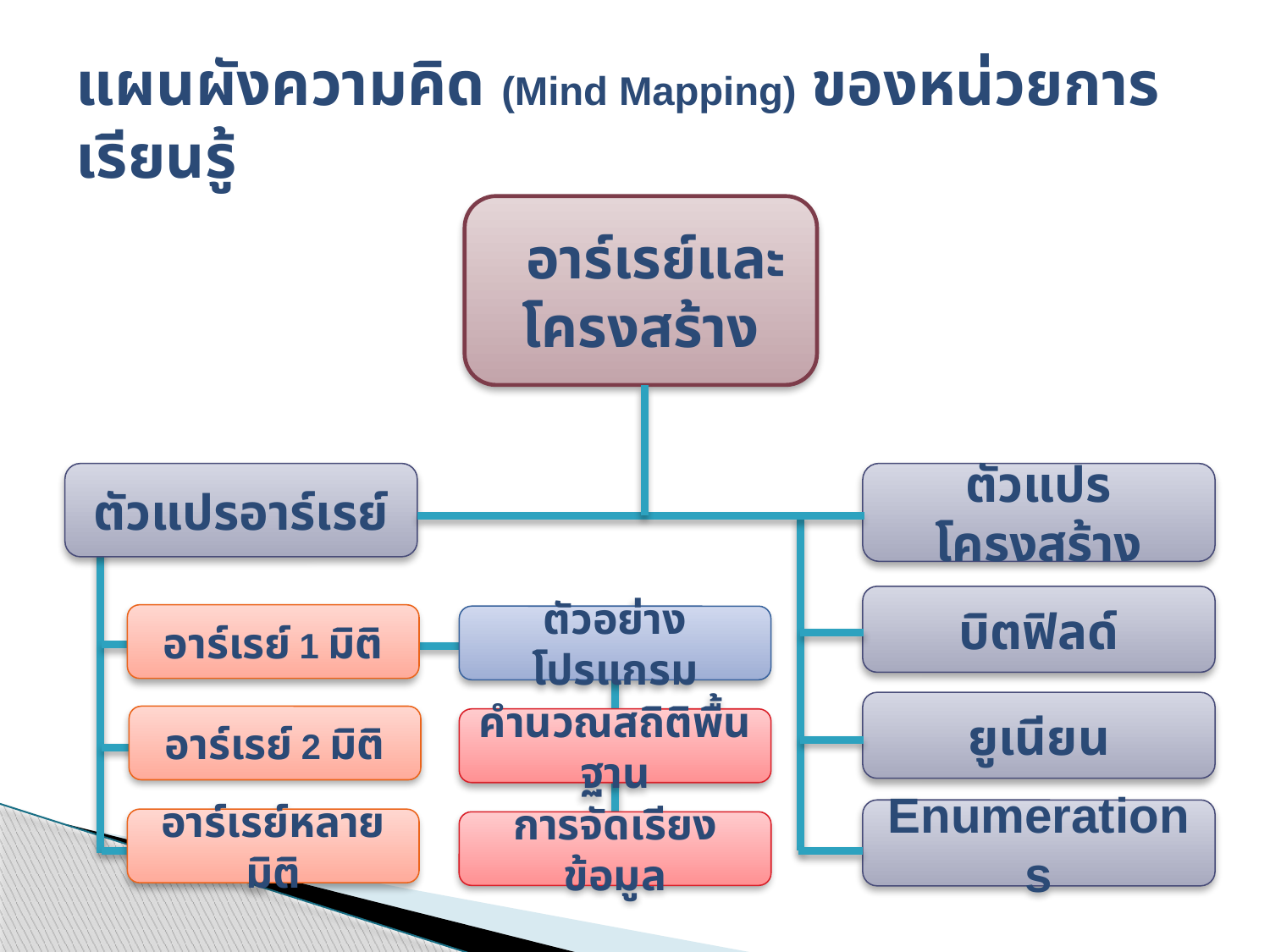

# แผนผังความคิด (Mind Mapping) ของหน่วยการเรียนรู้
อาร์เรย์และโครงสร้าง
ตัวแปรอาร์เรย์
ตัวแปรโครงสร้าง
บิตฟิลด์
อาร์เรย์ 1 มิติ
ตัวอย่างโปรแกรม
ยูเนียน
อาร์เรย์ 2 มิติ
คำนวณสถิติพื้นฐาน
Enumerations
อาร์เรย์หลายมิติ
การจัดเรียงข้อมูล